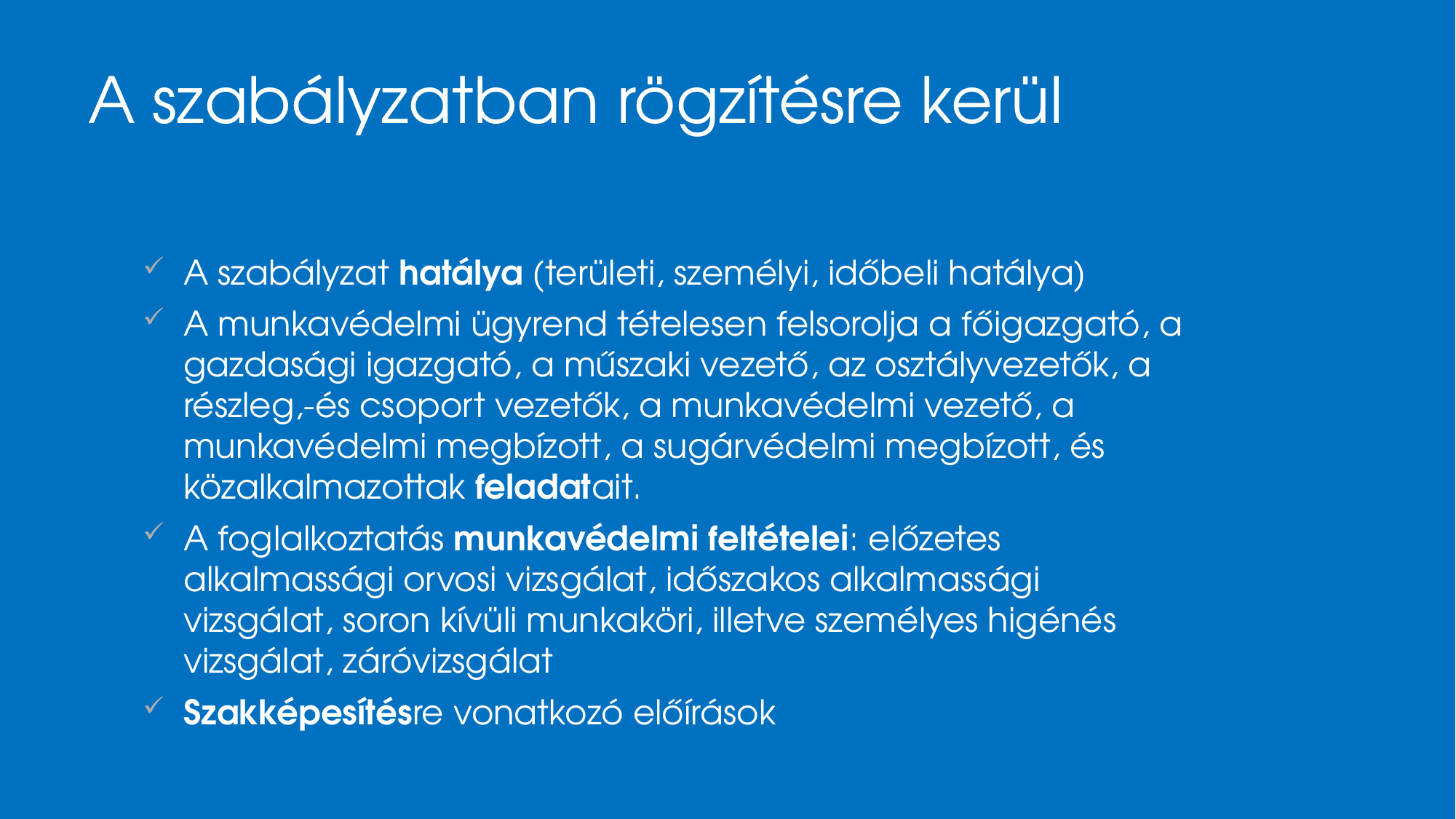

# A szabályzatban rögzítésre kerül
A szabályzat hatálya (területi, személyi, időbeli hatálya)
A munkavédelmi ügyrend tételesen felsorolja a főigazgató, a gazdasági igazgató, a műszaki vezető, az osztályvezetők, a részleg,-és csoport vezetők, a munkavédelmi vezető, a munkavédelmi megbízott, a sugárvédelmi megbízott, és közalkalmazottak feladatait.
A foglalkoztatás munkavédelmi feltételei: előzetes alkalmassági orvosi vizsgálat, időszakos alkalmassági vizsgálat, soron kívüli munkaköri, illetve személyes higénés vizsgálat, záróvizsgálat
Szakképesítésre vonatkozó előírások